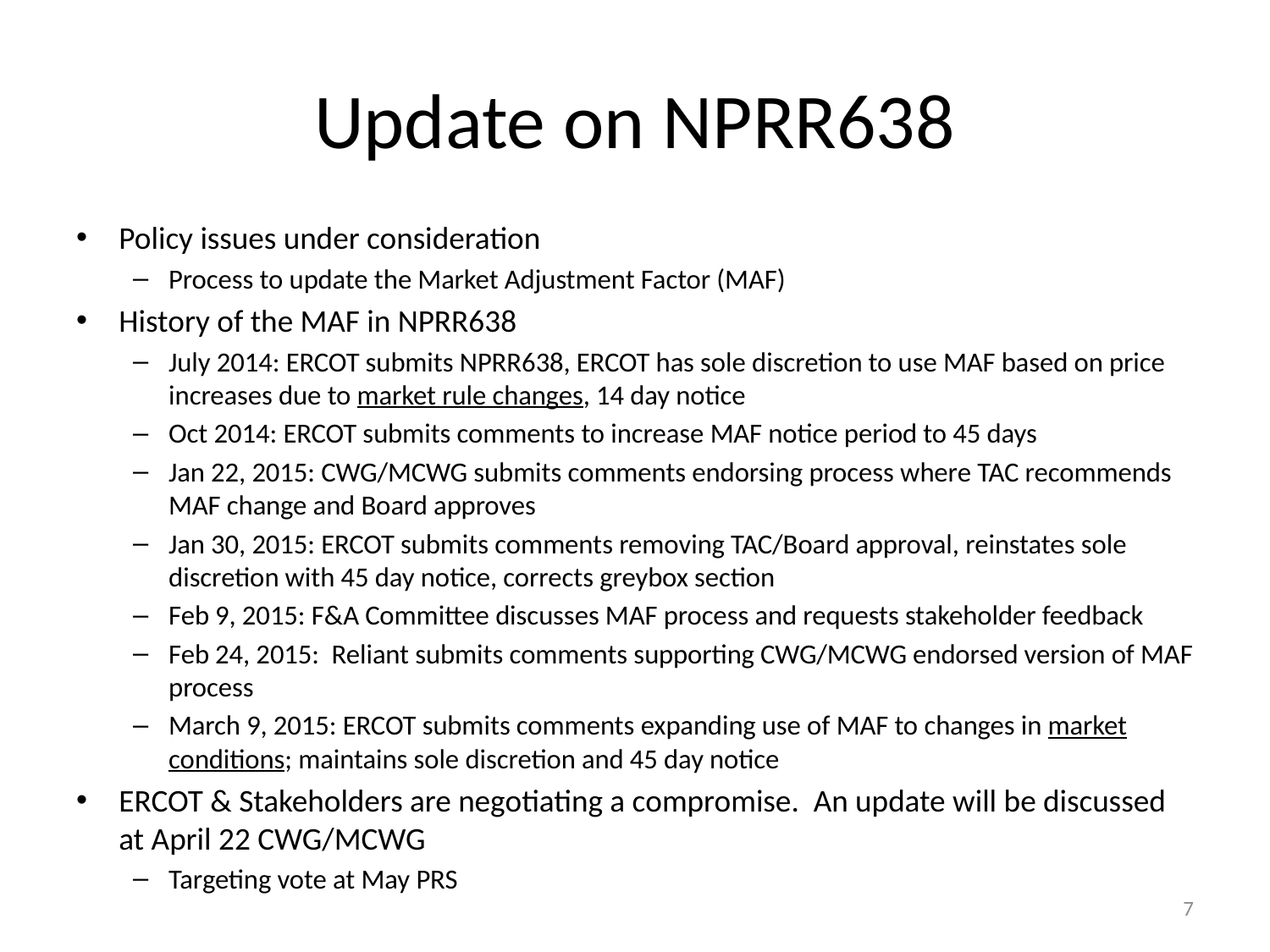

# Update on NPRR638
Policy issues under consideration
Process to update the Market Adjustment Factor (MAF)
History of the MAF in NPRR638
July 2014: ERCOT submits NPRR638, ERCOT has sole discretion to use MAF based on price increases due to market rule changes, 14 day notice
Oct 2014: ERCOT submits comments to increase MAF notice period to 45 days
Jan 22, 2015: CWG/MCWG submits comments endorsing process where TAC recommends MAF change and Board approves
Jan 30, 2015: ERCOT submits comments removing TAC/Board approval, reinstates sole discretion with 45 day notice, corrects greybox section
Feb 9, 2015: F&A Committee discusses MAF process and requests stakeholder feedback
Feb 24, 2015:  Reliant submits comments supporting CWG/MCWG endorsed version of MAF process
March 9, 2015: ERCOT submits comments expanding use of MAF to changes in market conditions; maintains sole discretion and 45 day notice
ERCOT & Stakeholders are negotiating a compromise.  An update will be discussed at April 22 CWG/MCWG
Targeting vote at May PRS

7